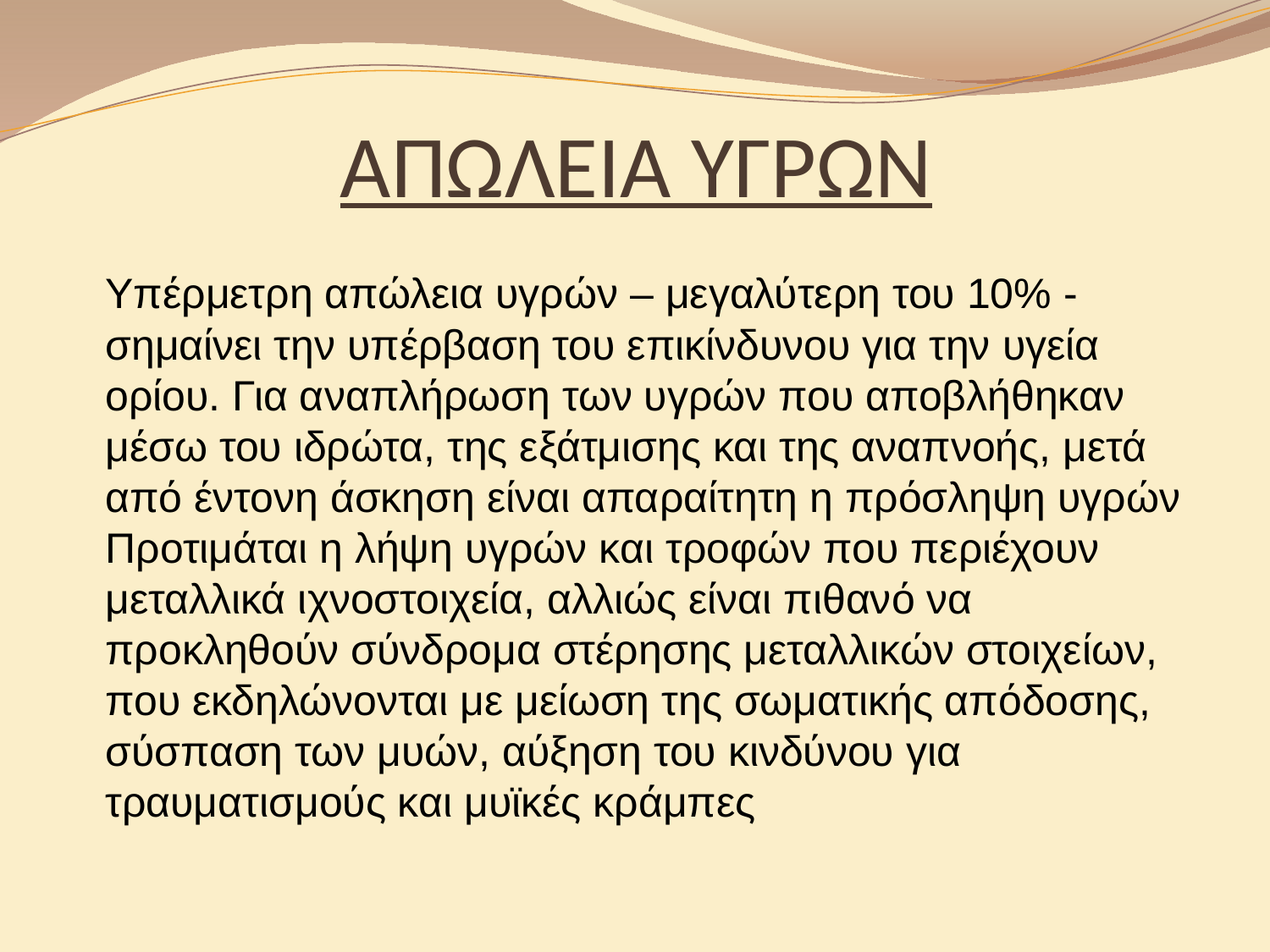

# ΑΠΩΛΕΙΑ ΥΓΡΩΝ
	Υπέρμετρη απώλεια υγρών – μεγαλύτερη του 10% - σημαίνει την υπέρβαση του επικίνδυνου για την υγεία ορίου. Για αναπλήρωση των υγρών που αποβλήθηκαν μέσω του ιδρώτα, της εξάτμισης και της αναπνοής, μετά από έντονη άσκηση είναι απαραίτητη η πρόσληψη υγρών Προτιμάται η λήψη υγρών και τροφών που περιέχουν μεταλλικά ιχνοστοιχεία, αλλιώς είναι πιθανό να προκληθούν σύνδρομα στέρησης μεταλλικών στοιχείων, που εκδηλώνονται με μείωση της σωματικής απόδοσης, σύσπαση των μυών, αύξηση του κινδύνου για τραυματισμούς και μυϊκές κράμπες